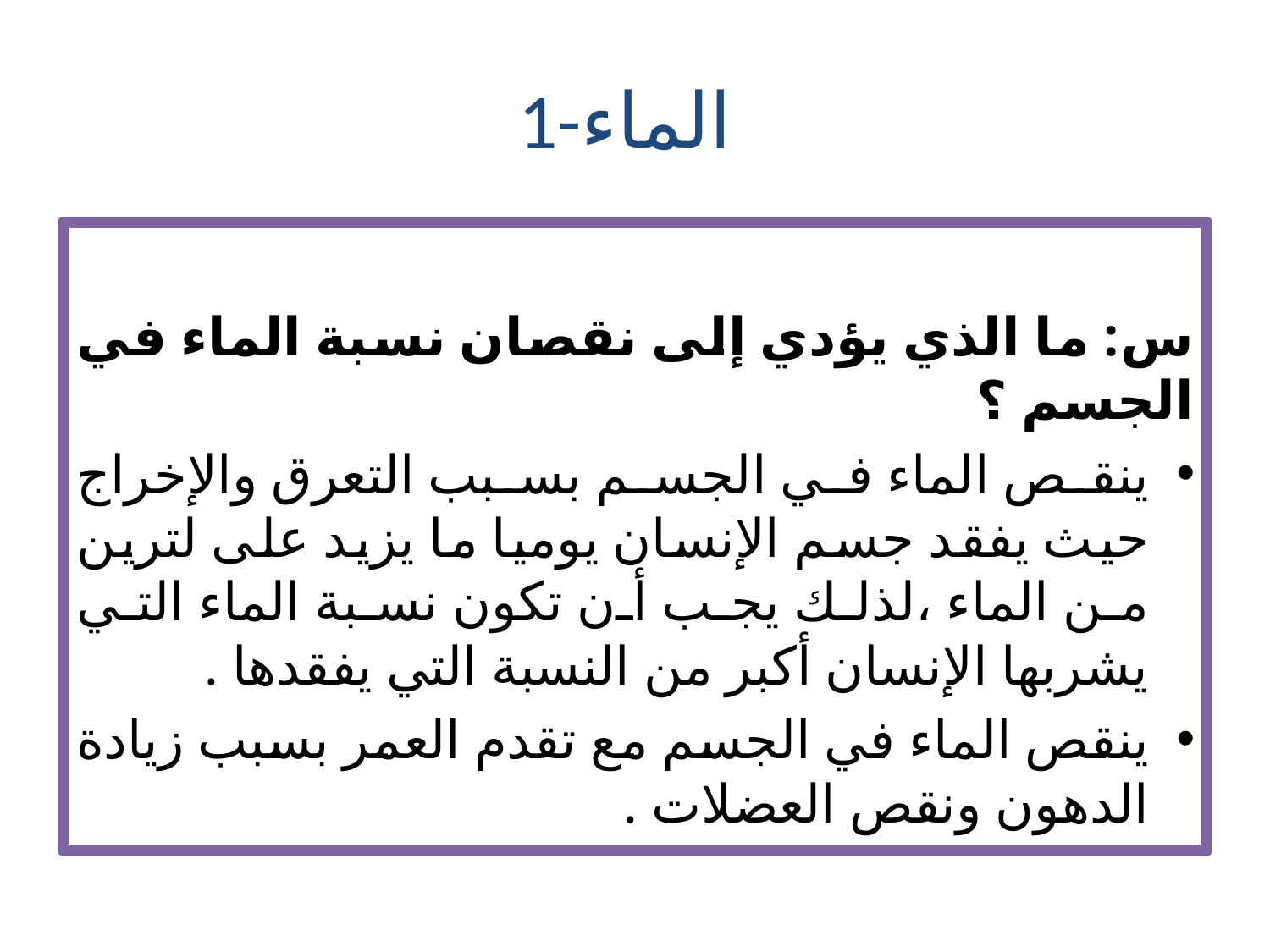

# 1-الماء

س: ما الذي يؤدي إلى نقصان نسبة الماء في الجسم ؟
ينقص الماء في الجسم بسبب التعرق والإخراج حيث يفقد جسم الإنسان يوميا ما يزيد على لترين من الماء ،لذلك يجب أن تكون نسبة الماء التي يشربها الإنسان أكبر من النسبة التي يفقدها .
ينقص الماء في الجسم مع تقدم العمر بسبب زيادة الدهون ونقص العضلات .